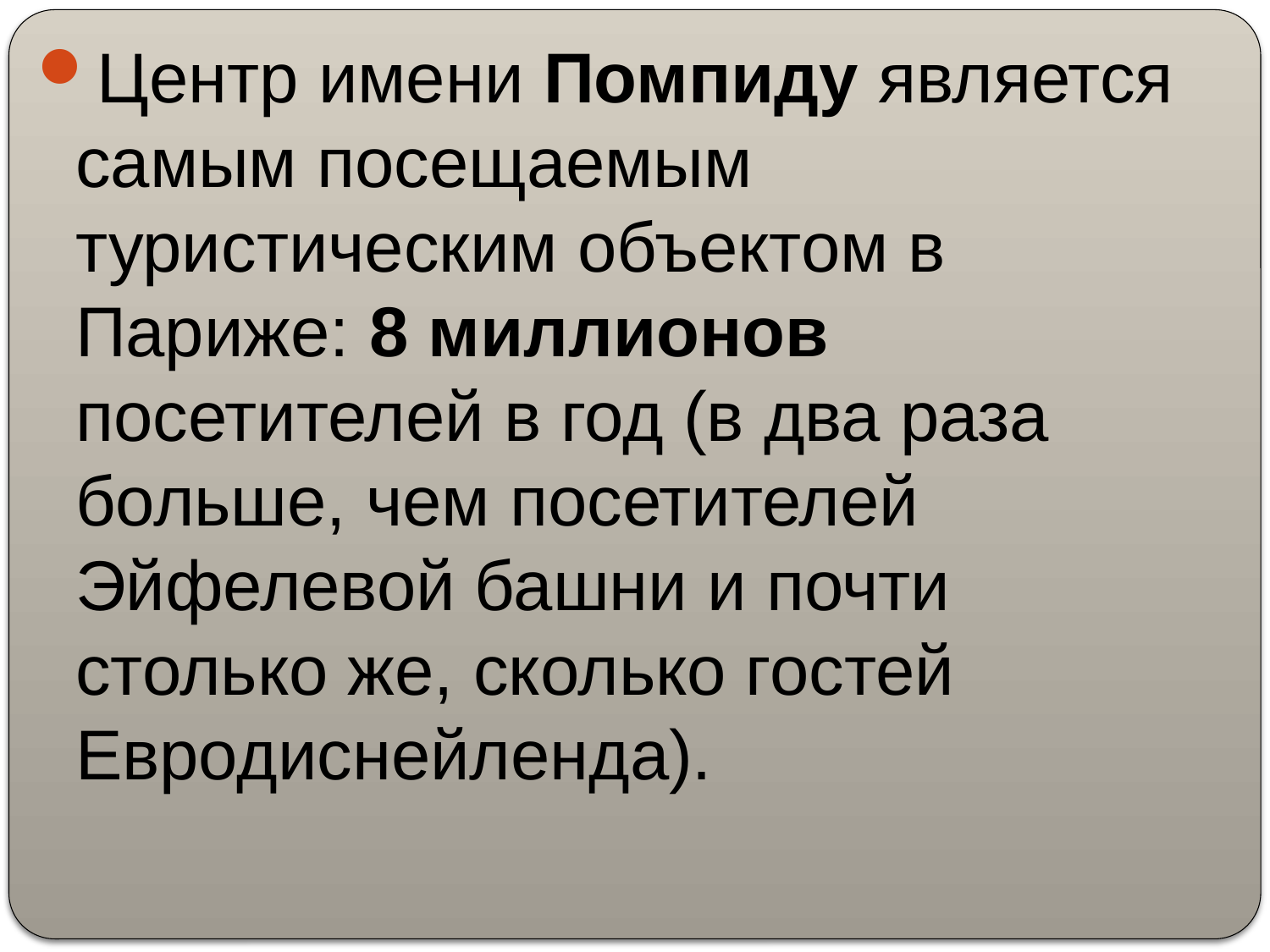

Центр имени Помпиду является самым посещаемым туристическим объектом в Париже: 8 миллионов посетителей в год (в два раза больше, чем посетителей Эйфелевой башни и почти столько же, сколько гостей Евродиснейленда).